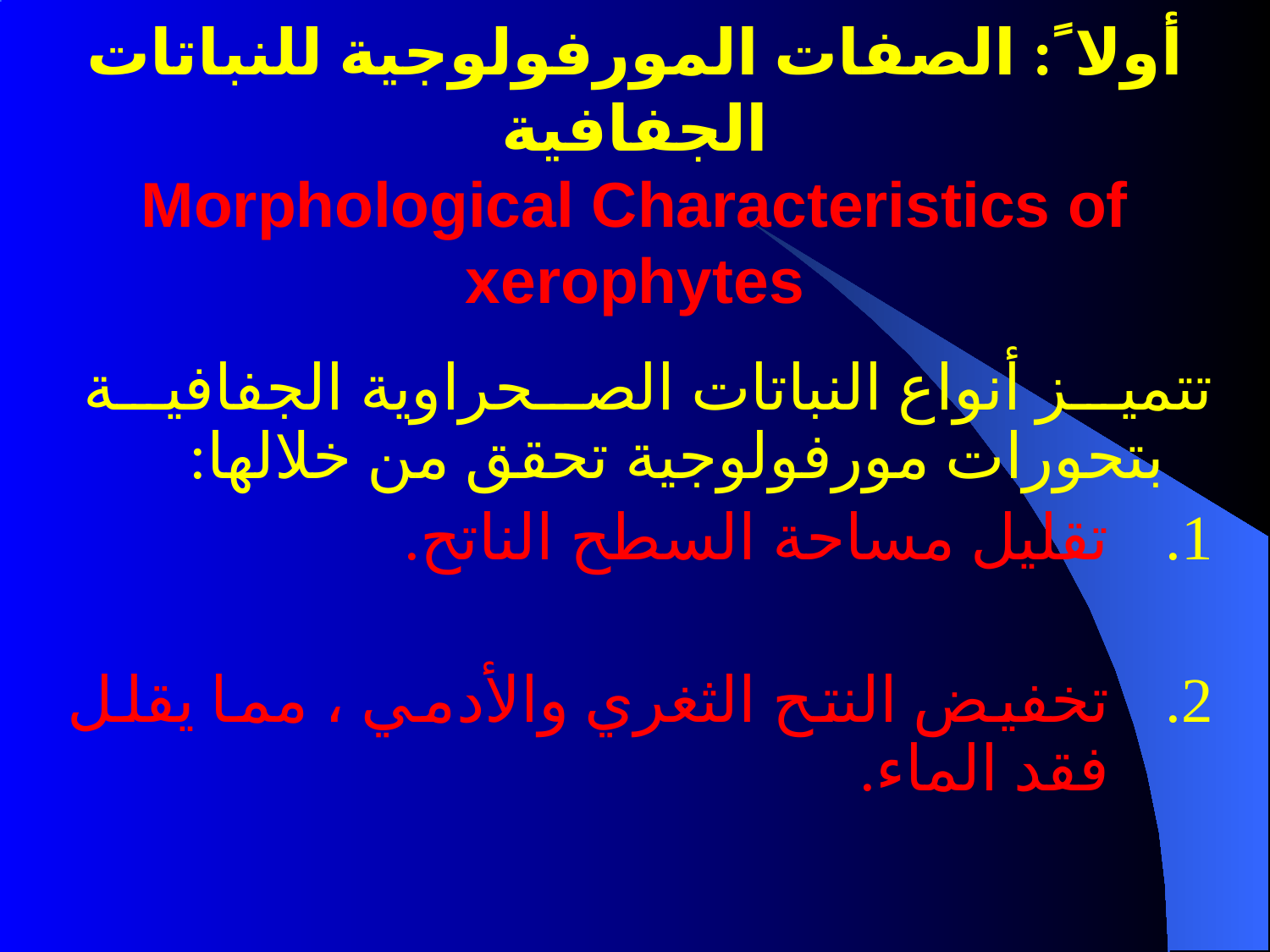

# أولا ً: الصفات المورفولوجية للنباتات الجفافية Morphological Characteristics of xerophytes
تتميز أنواع النباتات الصحراوية الجفافية  بتحورات مورفولوجية تحقق من خلالها:
تقليل مساحة السطح الناتح.

تخفيض النتح الثغري والأدمي ، مما يقلل فقد الماء.